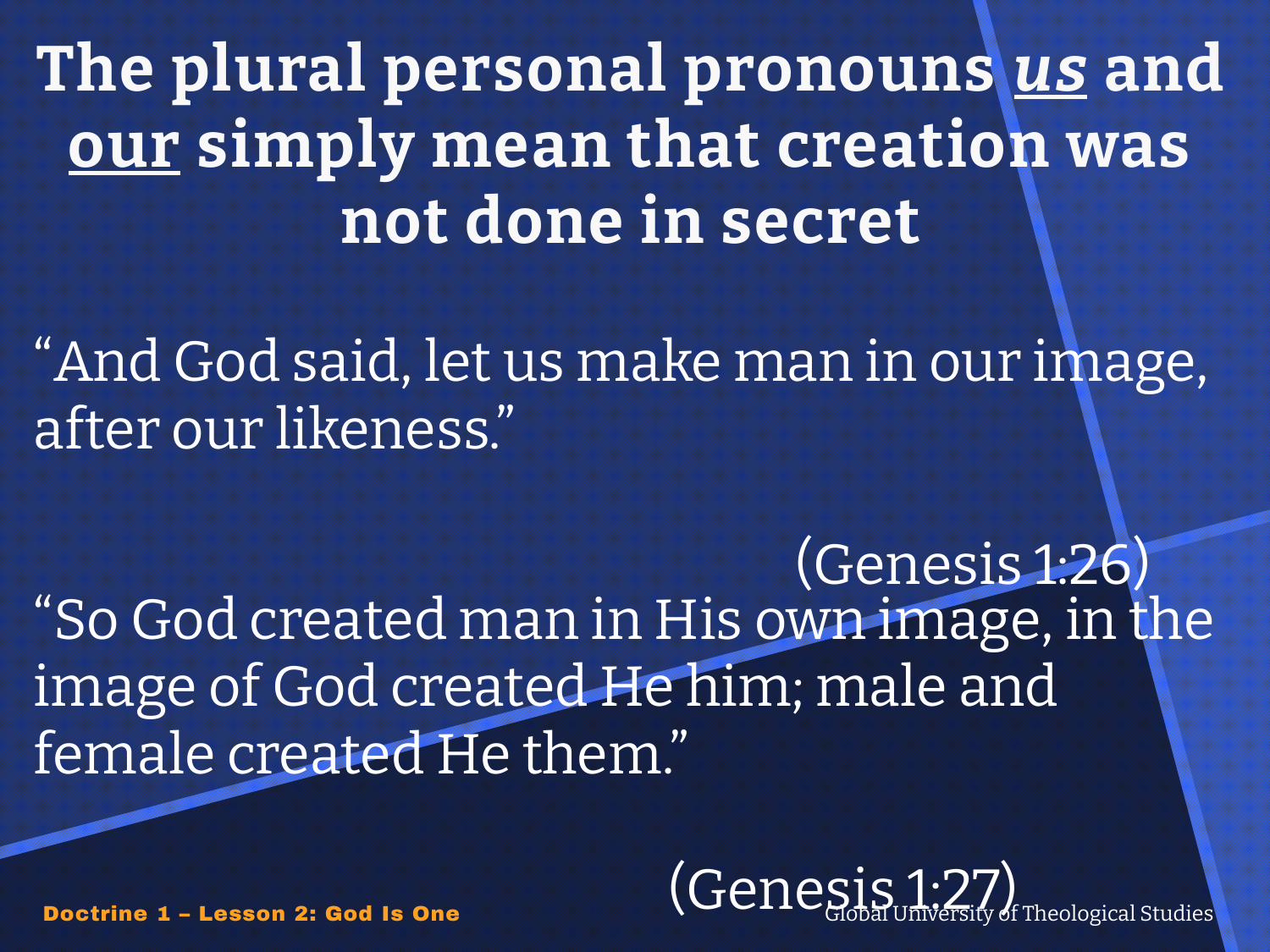

# The plural personal pronouns us and our simply mean that creation was not done in secret
“And God said, let us make man in our image, after our likeness.”                 																			(Genesis 1:26)
“So God created man in His own image, in the image of God created He him; male and female created He them.”             																	(Genesis 1:27)
Doctrine 1 – Lesson 2: God Is One                                              Global University of Theological Studies